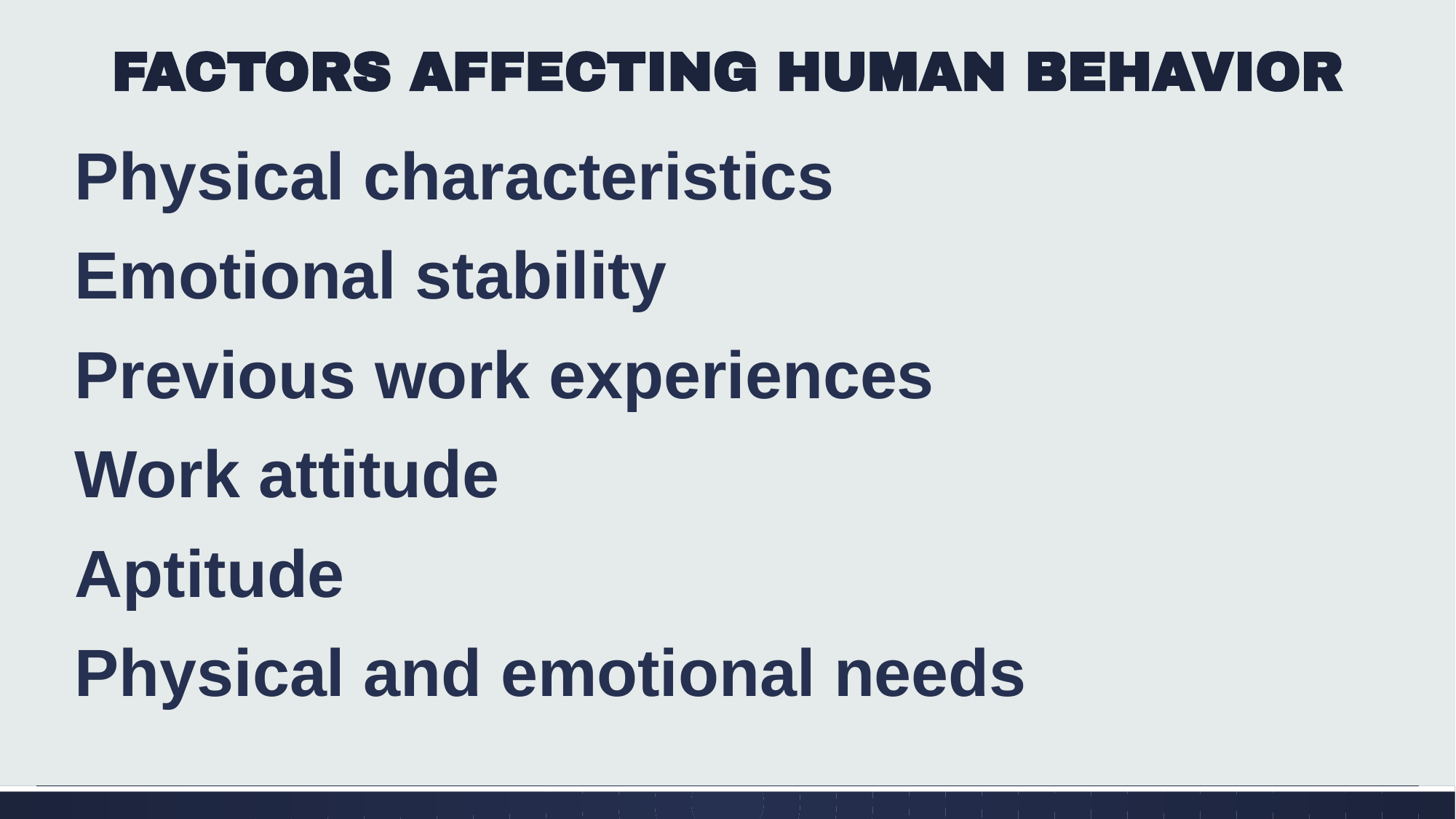

# FACTORS AFFECTING HUMAN BEHAVIOR
Physical characteristics
Emotional stability
Previous work experiences
Work attitude
Aptitude
Physical and emotional needs